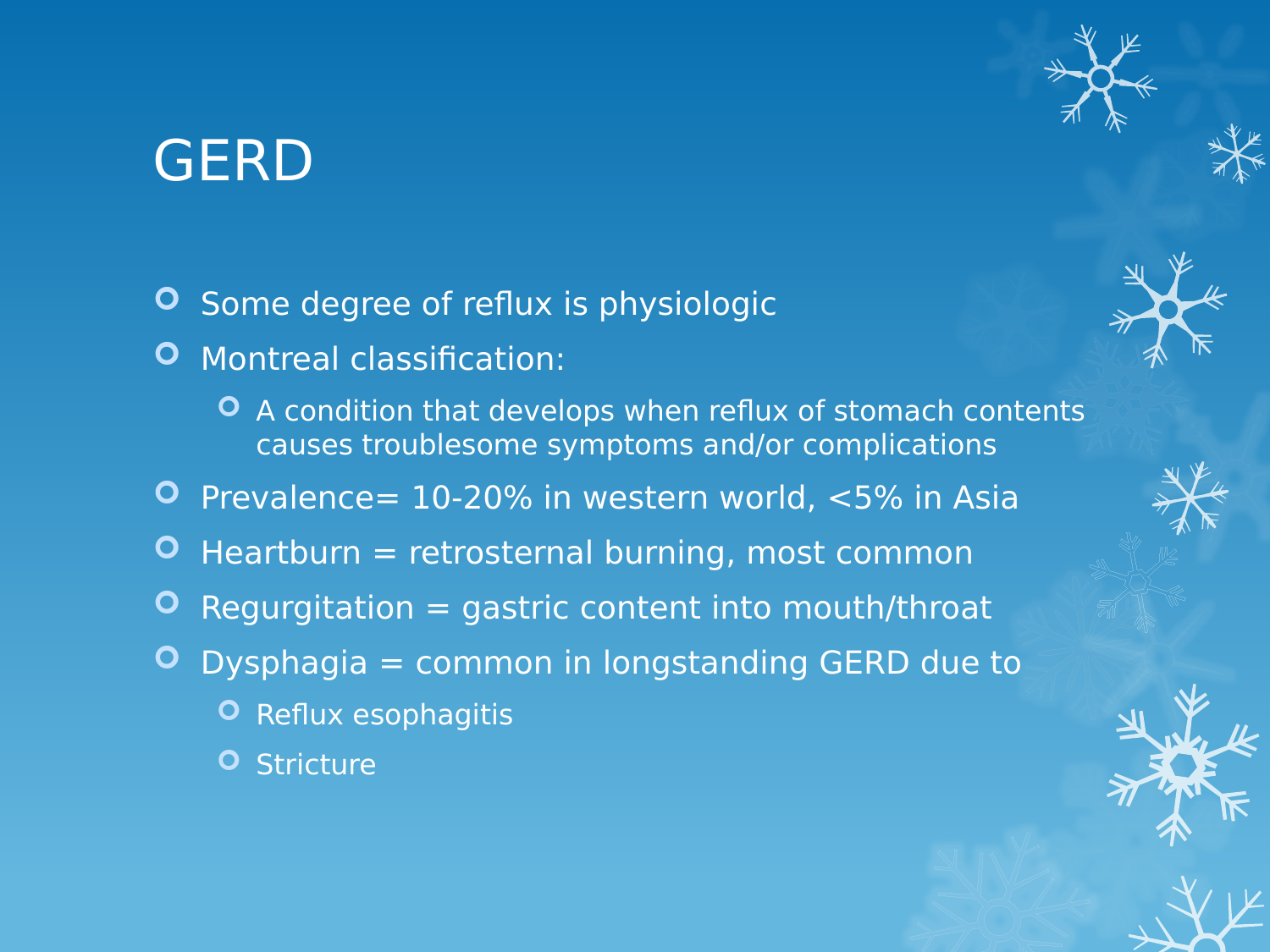

# GERD
Some degree of reflux is physiologic
Montreal classification:
A condition that develops when reflux of stomach contents causes troublesome symptoms and/or complications
Prevalence= 10-20% in western world, <5% in Asia
Heartburn = retrosternal burning, most common
Regurgitation = gastric content into mouth/throat
Dysphagia = common in longstanding GERD due to
Reflux esophagitis
Stricture